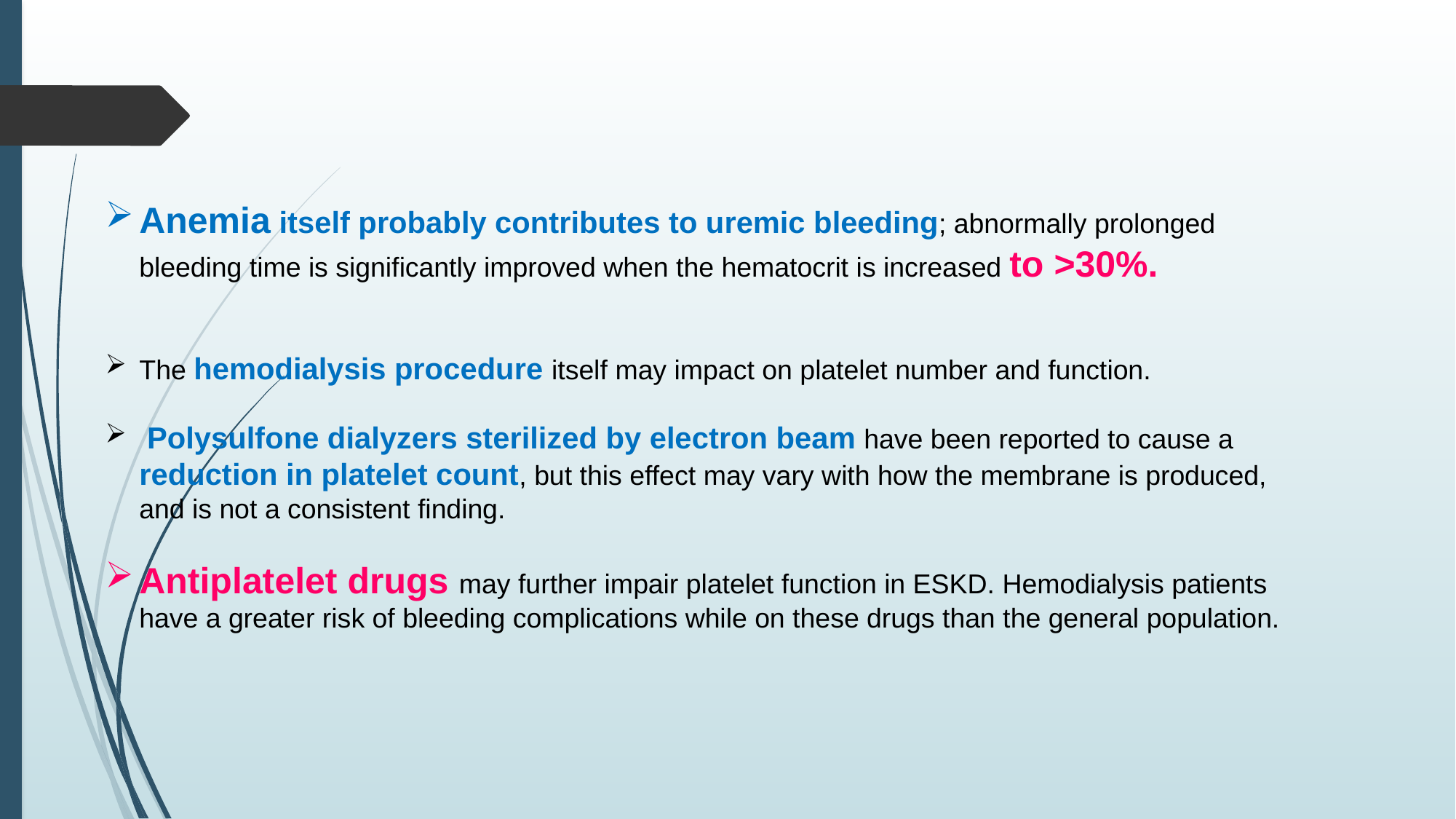

Anemia itself probably contributes to uremic bleeding; abnormally prolonged bleeding time is significantly improved when the hematocrit is increased to >30%.

The hemodialysis procedure itself may impact on platelet number and function.

 Polysulfone dialyzers sterilized by electron beam have been reported to cause a reduction in platelet count, but this effect may vary with how the membrane is produced, and is not a consistent finding.

Antiplatelet drugs may further impair platelet function in ESKD. Hemodialysis patients have a greater risk of bleeding complications while on these drugs than the general population.